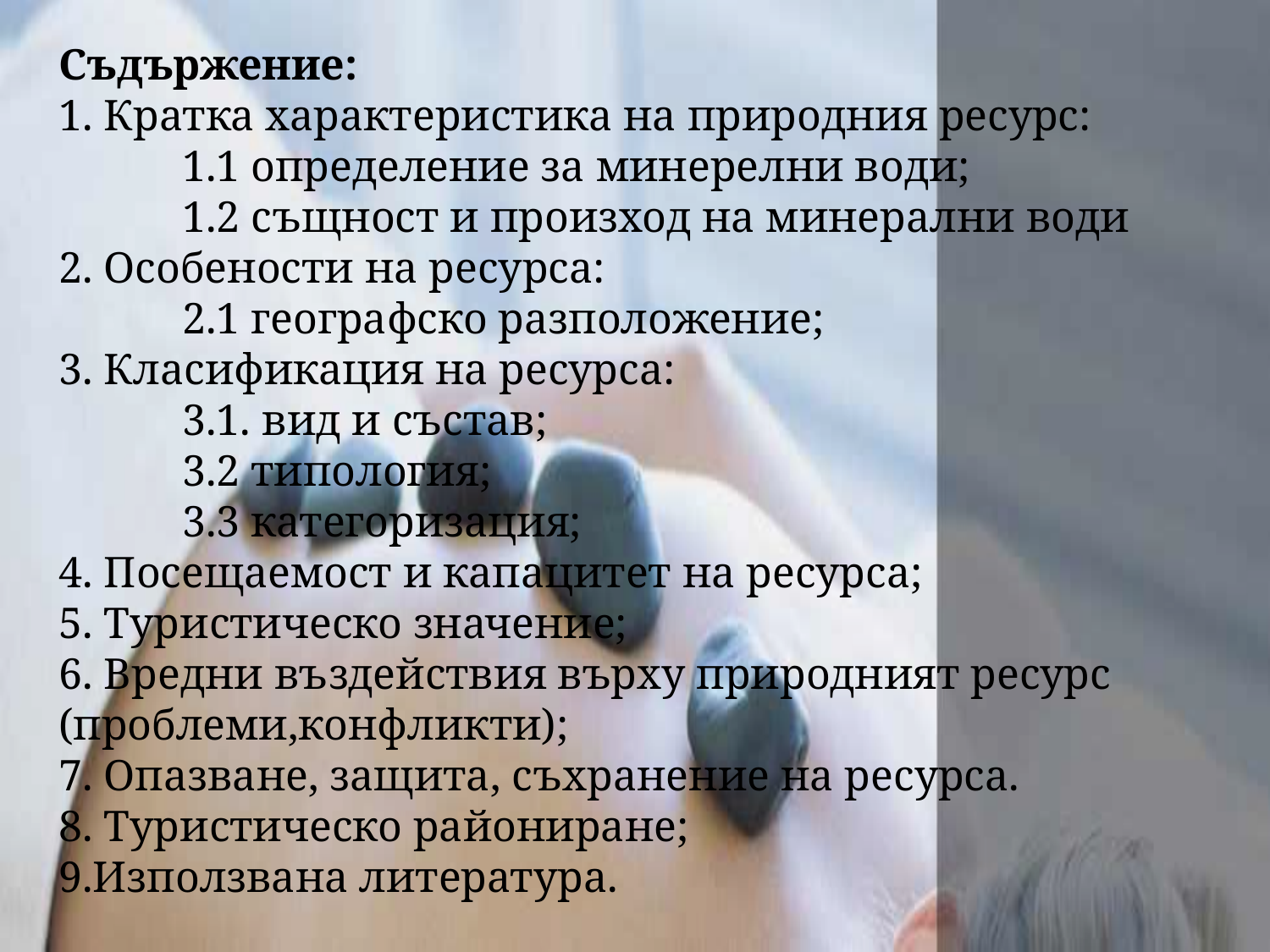

Съдържение:
1. Кратка характеристика на природния ресурс:
      1.1 определение за минерелни води;
      1.2 същност и произход на минерални води
2. Особености на ресурса:
      2.1 географско разположение;
3. Класификация на ресурса:
      3.1. вид и състав;
      3.2 типология;
      3.3 категоризация;
4. Посещаемост и капацитет на ресурса;
5. Туристическо значение;
6. Вредни въздействия върху природният ресурс (проблеми,конфликти);
7. Опазване, защита, съхранение на ресурса.
8. Туристическо райониране;
9.Използвана литература.